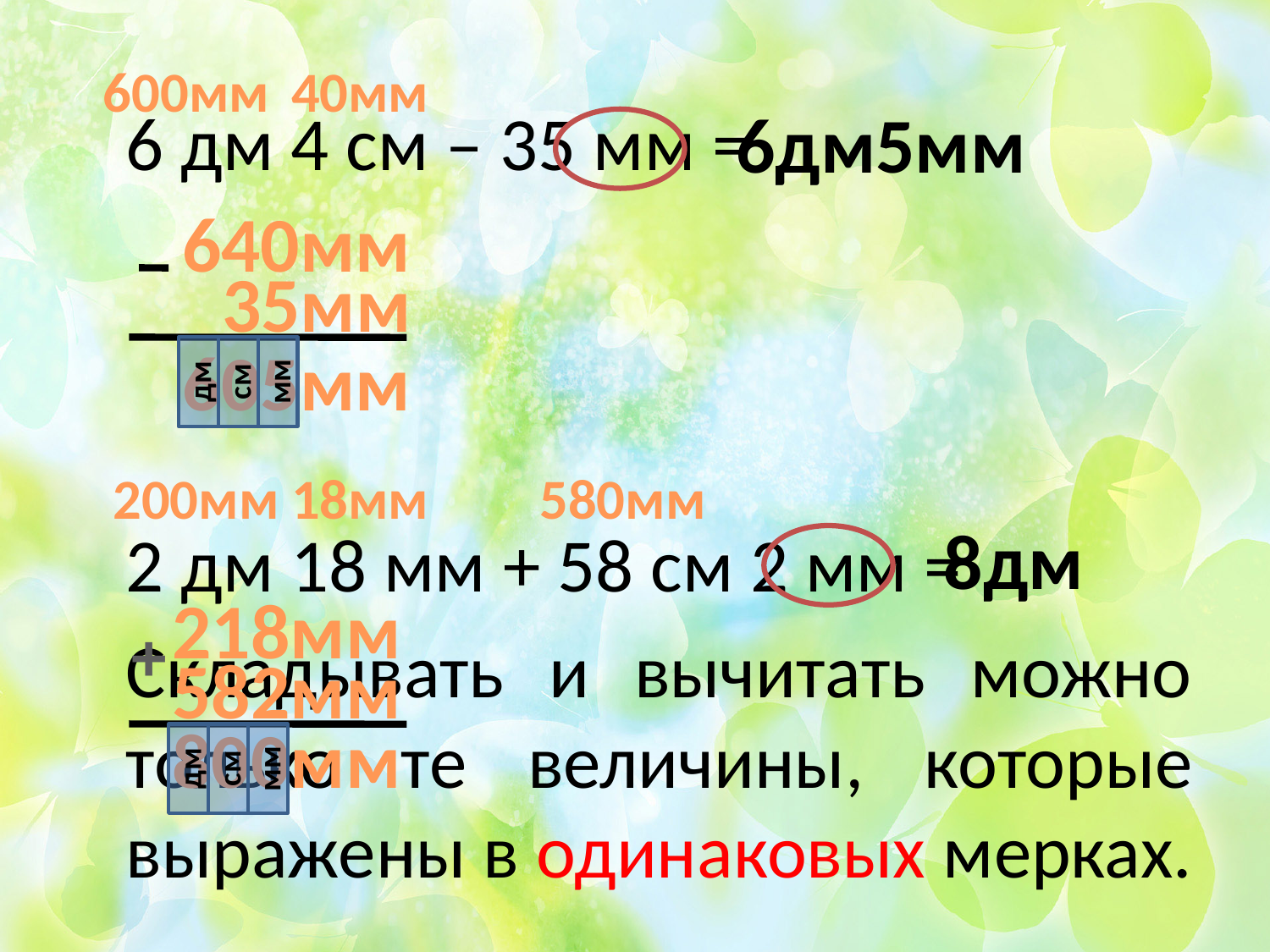

600мм
40мм
	6 дм 4 см – 35 мм =

	2 дм 18 мм + 58 см 2 мм =
	Складывать и вычитать можно только те величины, которые выражены в одинаковых мерках.
 6дм5мм

640мм
35мм
605мм
дм
см
мм
200мм
18мм
580мм
 8дм

218мм
+
582мм
800мм
дм
см
мм